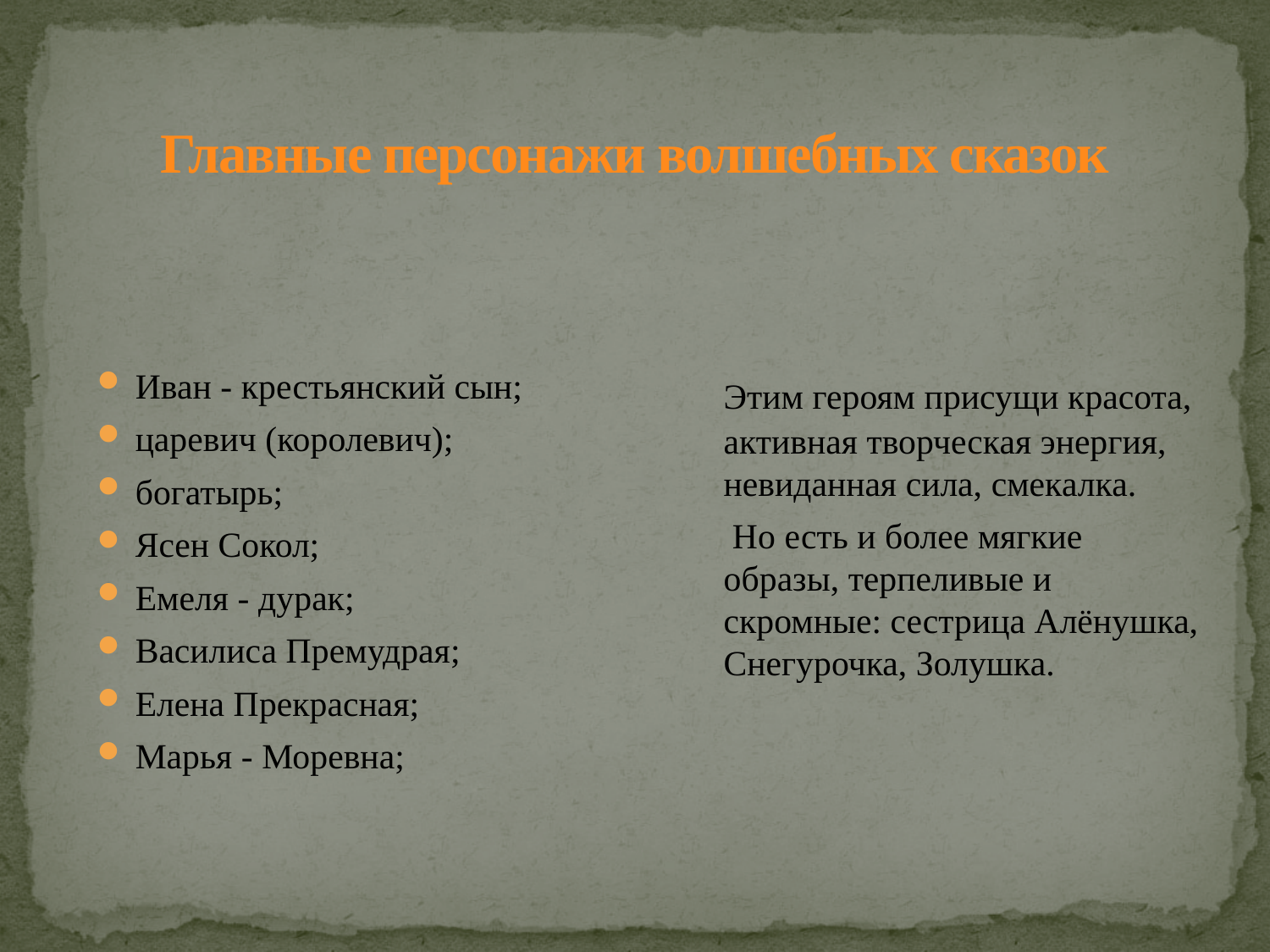

# Главные персонажи волшебных сказок
Иван - крестьянский сын;
царевич (королевич);
богатырь;
Ясен Сокол;
Емеля - дурак;
Василиса Премудрая;
Елена Прекрасная;
Марья - Моревна;
	Этим героям присущи красота, активная творческая энергия, невиданная сила, смекалка.
	 Но есть и более мягкие образы, терпеливые и скромные: сестрица Алёнушка, Снегурочка, Золушка.